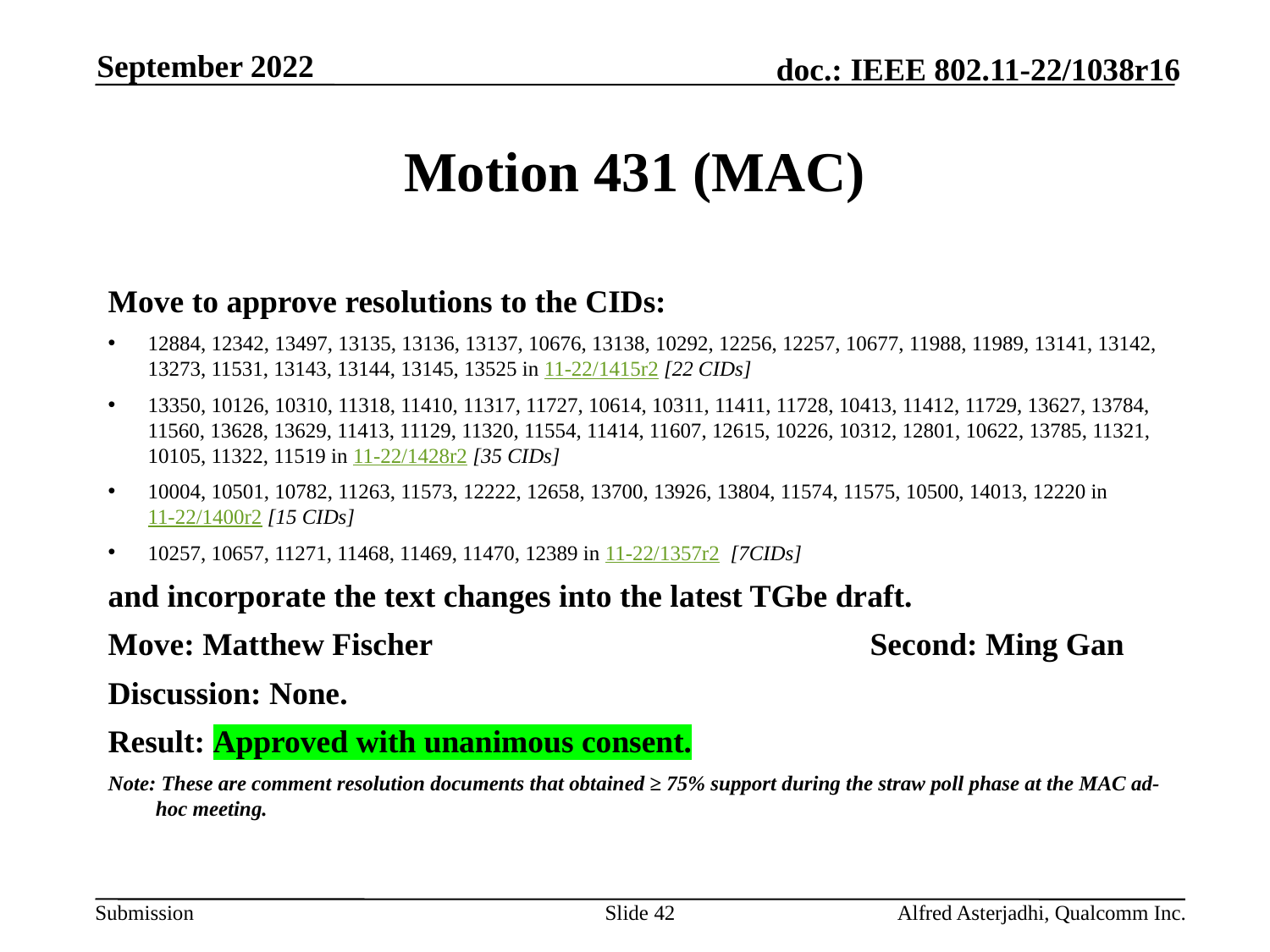

September 2022
# Motion 431 (MAC)
Move to approve resolutions to the CIDs:
12884, 12342, 13497, 13135, 13136, 13137, 10676, 13138, 10292, 12256, 12257, 10677, 11988, 11989, 13141, 13142, 13273, 11531, 13143, 13144, 13145, 13525 in 11-22/1415r2 [22 CIDs]
13350, 10126, 10310, 11318, 11410, 11317, 11727, 10614, 10311, 11411, 11728, 10413, 11412, 11729, 13627, 13784, 11560, 13628, 13629, 11413, 11129, 11320, 11554, 11414, 11607, 12615, 10226, 10312, 12801, 10622, 13785, 11321, 10105, 11322, 11519 in 11-22/1428r2 [35 CIDs]
10004, 10501, 10782, 11263, 11573, 12222, 12658, 13700, 13926, 13804, 11574, 11575, 10500, 14013, 12220 in 11-22/1400r2 [15 CIDs]
10257, 10657, 11271, 11468, 11469, 11470, 12389 in 11-22/1357r2  [7CIDs]
and incorporate the text changes into the latest TGbe draft.
Move: Matthew Fischer				Second: Ming Gan
Discussion: None.
Result: Approved with unanimous consent.
Note: These are comment resolution documents that obtained ≥ 75% support during the straw poll phase at the MAC ad-hoc meeting.

Slide 42
Alfred Asterjadhi, Qualcomm Inc.